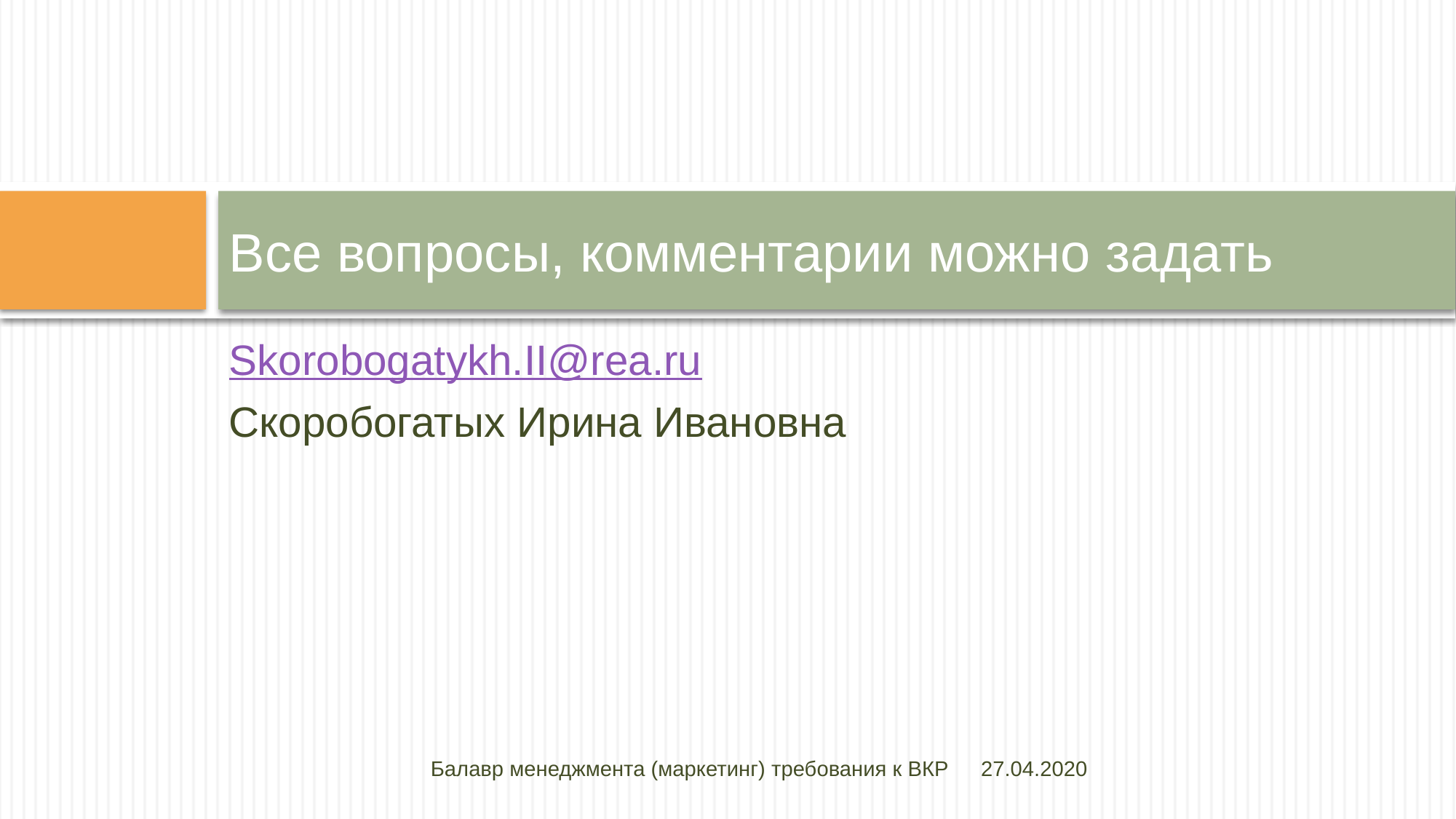

# Все вопросы, комментарии можно задать
Skorobogatykh.II@rea.ru
Скоробогатых Ирина Ивановна
Балавр менеджмента (маркетинг) требования к ВКР
27.04.2020